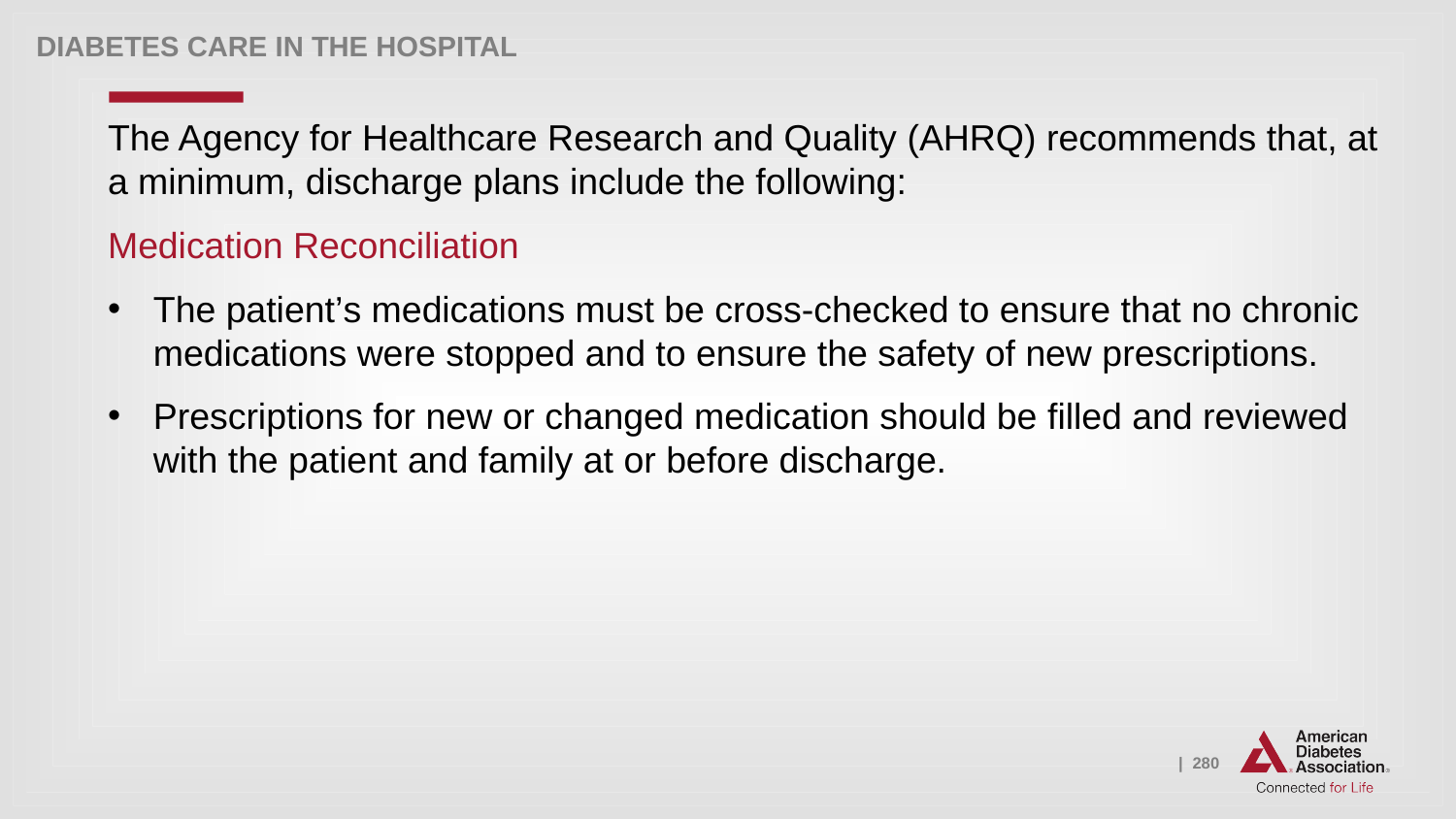

Diabetes care in the hospital
The Agency for Healthcare Research and Quality (AHRQ) recommends that, at a minimum, discharge plans include the following:
Medication Reconciliation
The patient’s medications must be cross-checked to ensure that no chronic medications were stopped and to ensure the safety of new prescriptions.
Prescriptions for new or changed medication should be filled and reviewed with the patient and family at or before discharge.